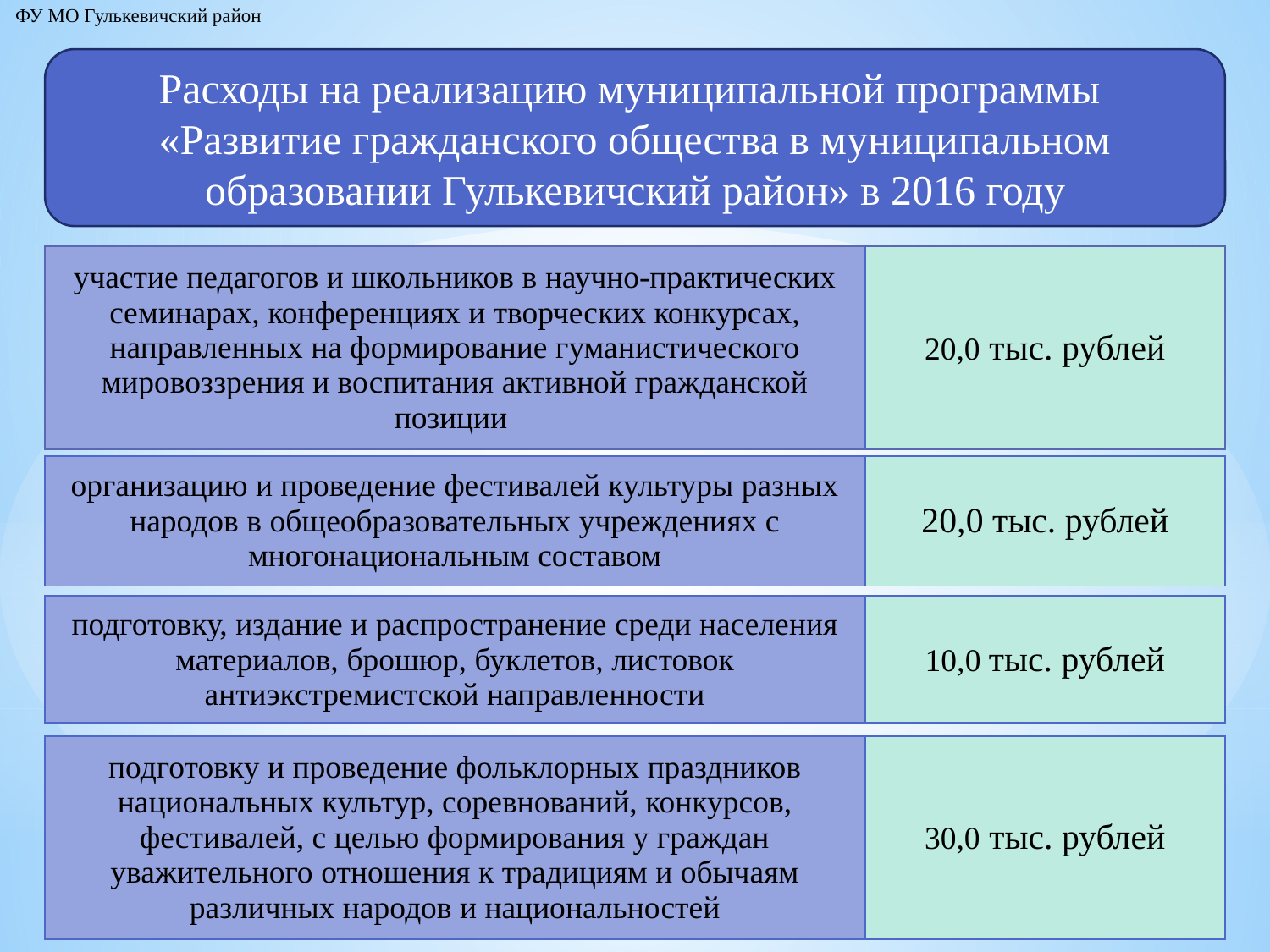

ФУ МО Гулькевичский район
Расходы на реализацию муниципальной программы
«Развитие гражданского общества в муниципальном образовании Гулькевичский район» в 2016 году
| участие педагогов и школьников в научно-практических семинарах, конференциях и творческих конкурсах, направленных на формирование гуманистического мировоззрения и воспитания активной гражданской позиции | 20,0 тыс. рублей |
| --- | --- |
| организацию и проведение фестивалей культуры разных народов в общеобразовательных учреждениях с многонациональным составом | 20,0 тыс. рублей |
| --- | --- |
| подготовку, издание и распространение среди населения материалов, брошюр, буклетов, листовок антиэкстремистской направленности | 10,0 тыс. рублей |
| --- | --- |
| подготовку и проведение фольклорных праздников национальных культур, соревнований, конкурсов, фестивалей, с целью формирования у граждан уважительного отношения к традициям и обычаям различных народов и национальностей | 30,0 тыс. рублей |
| --- | --- |